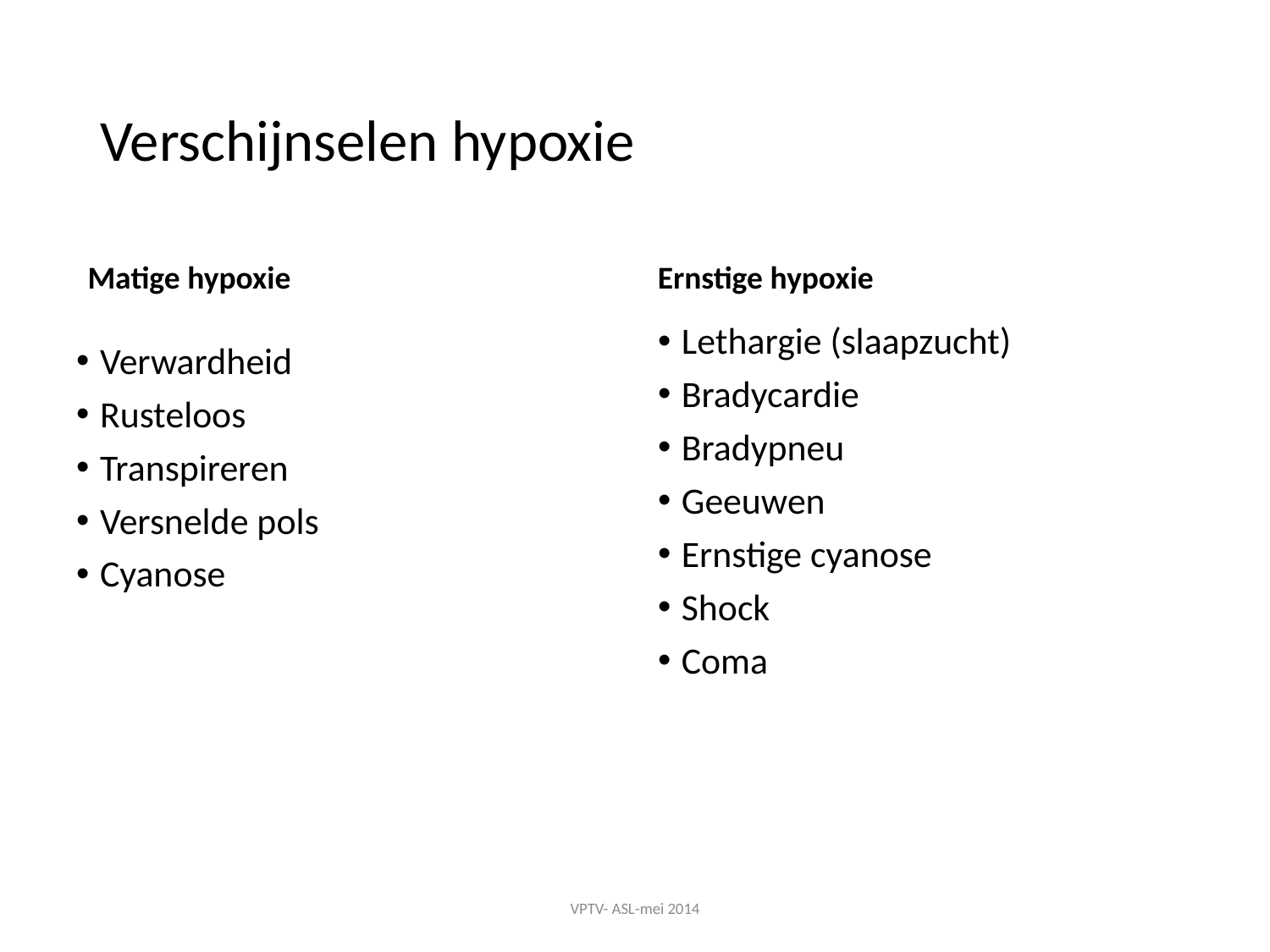

# Verschijnselen hypoxie
Matige hypoxie
Ernstige hypoxie
Lethargie (slaapzucht)
Bradycardie
Bradypneu
Geeuwen
Ernstige cyanose
Shock
Coma

Verwardheid
Rusteloos
Transpireren
Versnelde pols
Cyanose

VPTV- ASL-mei 2014